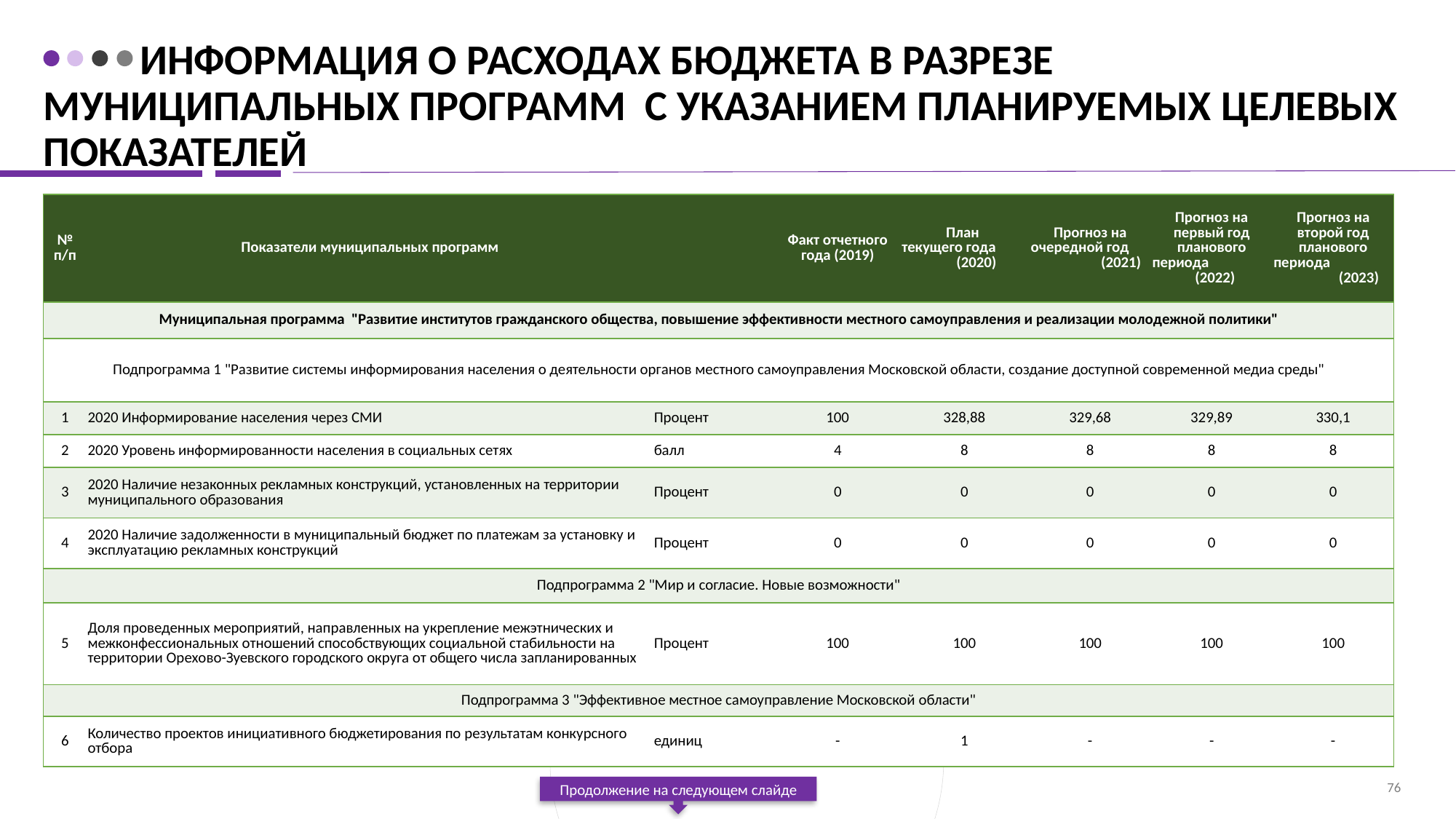

# Информация о расходах бюджета в разрезе муниципальных программ  с указанием планируемых целевых показателей
| № п/п | Показатели муниципальных программ |  | Факт отчетного года (2019) | План текущего года (2020) | Прогноз на очередной год (2021) | Прогноз на первый год планового периода (2022) | Прогноз на второй год планового периода (2023) |
| --- | --- | --- | --- | --- | --- | --- | --- |
| Муниципальная программа "Развитие институтов гражданского общества, повышение эффективности местного самоуправления и реализации молодежной политики" |  |  |  |  |  |  |  |
| Подпрограмма 1 "Развитие системы информирования населения о деятельности органов местного самоуправления Московской области, создание доступной современной медиа среды" |  |  |  |  |  |  |  |
| 1 | 2020 Информирование населения через СМИ | Процент | 100 | 328,88 | 329,68 | 329,89 | 330,1 |
| 2 | 2020 Уровень информированности населения в социальных сетях | балл | 4 | 8 | 8 | 8 | 8 |
| 3 | 2020 Наличие незаконных рекламных конструкций, установленных на территории муниципального образования | Процент | 0 | 0 | 0 | 0 | 0 |
| 4 | 2020 Наличие задолженности в муниципальный бюджет по платежам за установку и эксплуатацию рекламных конструкций | Процент | 0 | 0 | 0 | 0 | 0 |
| Подпрограмма 2 "Мир и согласие. Новые возможности" |  |  |  |  |  |  |  |
| 5 | Доля проведенных мероприятий, направленных на укрепление межэтнических и межконфессиональных отношений способствующих социальной стабильности на территории Орехово-Зуевского городского округа от общего числа запланированных | Процент | 100 | 100 | 100 | 100 | 100 |
| Подпрограмма 3 "Эффективное местное самоуправление Московской области" |  |  |  |  |  |  |  |
| 6 | Количество проектов инициативного бюджетирования по результатам конкурсного отбора | единиц | - | 1 | - | - | - |
76
Продолжение на следующем слайде